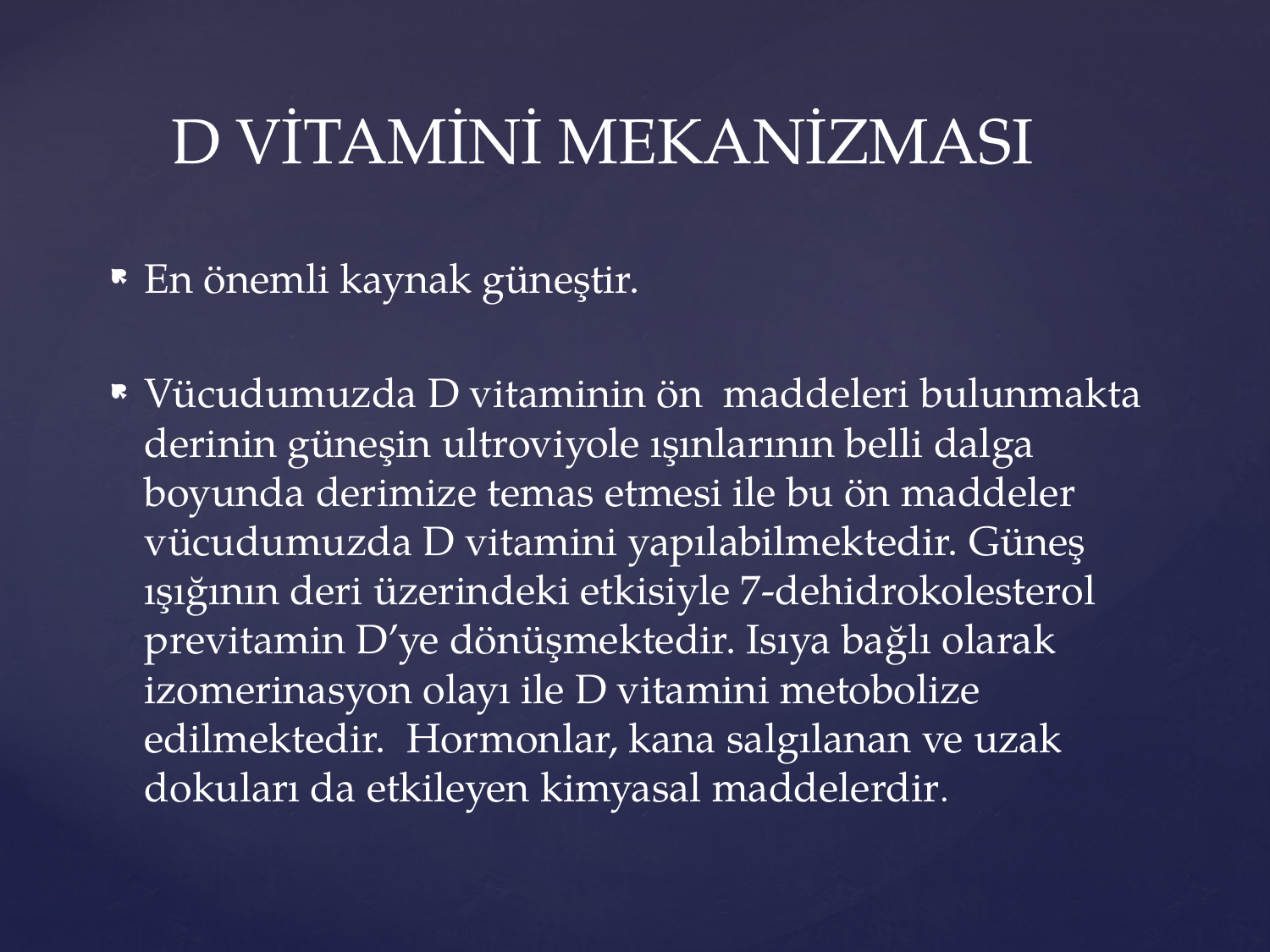

# D VİTAMİNİ MEKANİZMASI
En önemli kaynak güneştir.

Vücudumuzda D vitaminin ön  maddeleri bulunmakta derinin güneşin ultroviyole ışınlarının belli dalga boyunda derimize temas etmesi ile bu ön maddeler vücudumuzda D vitamini yapılabilmektedir. Güneş ışığının deri üzerindeki etkisiyle 7-dehidrokolesterol previtamin D’ye dönüşmektedir. Isıya bağlı olarak  izomerinasyon olayı ile D vitamini metobolize edilmektedir.  Hormonlar, kana salgılanan ve uzak dokuları da etkileyen kimyasal maddelerdir.